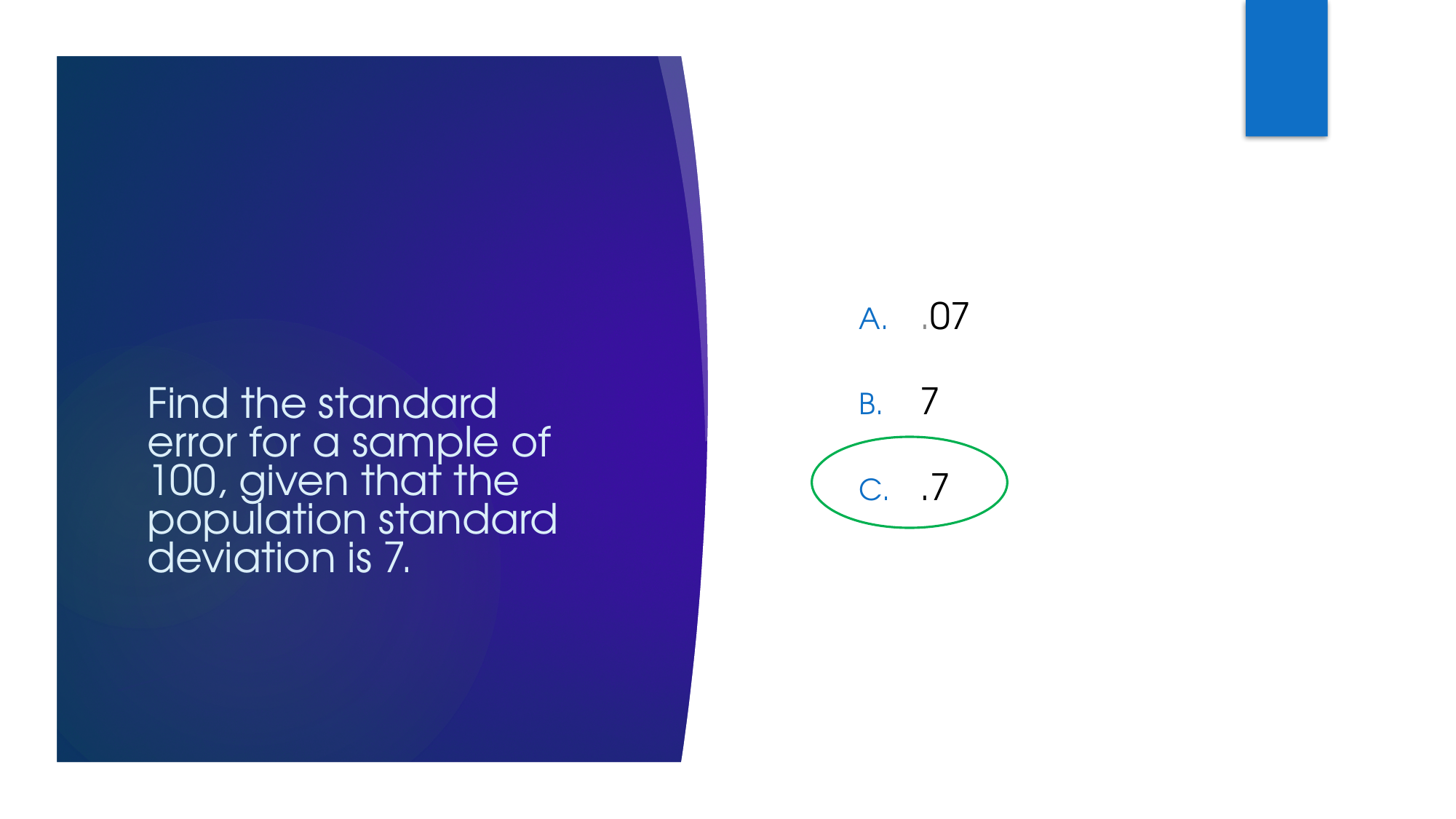

.07
7
.7
# Find the standard error for a sample of 100, given that the population standard deviation is 7.